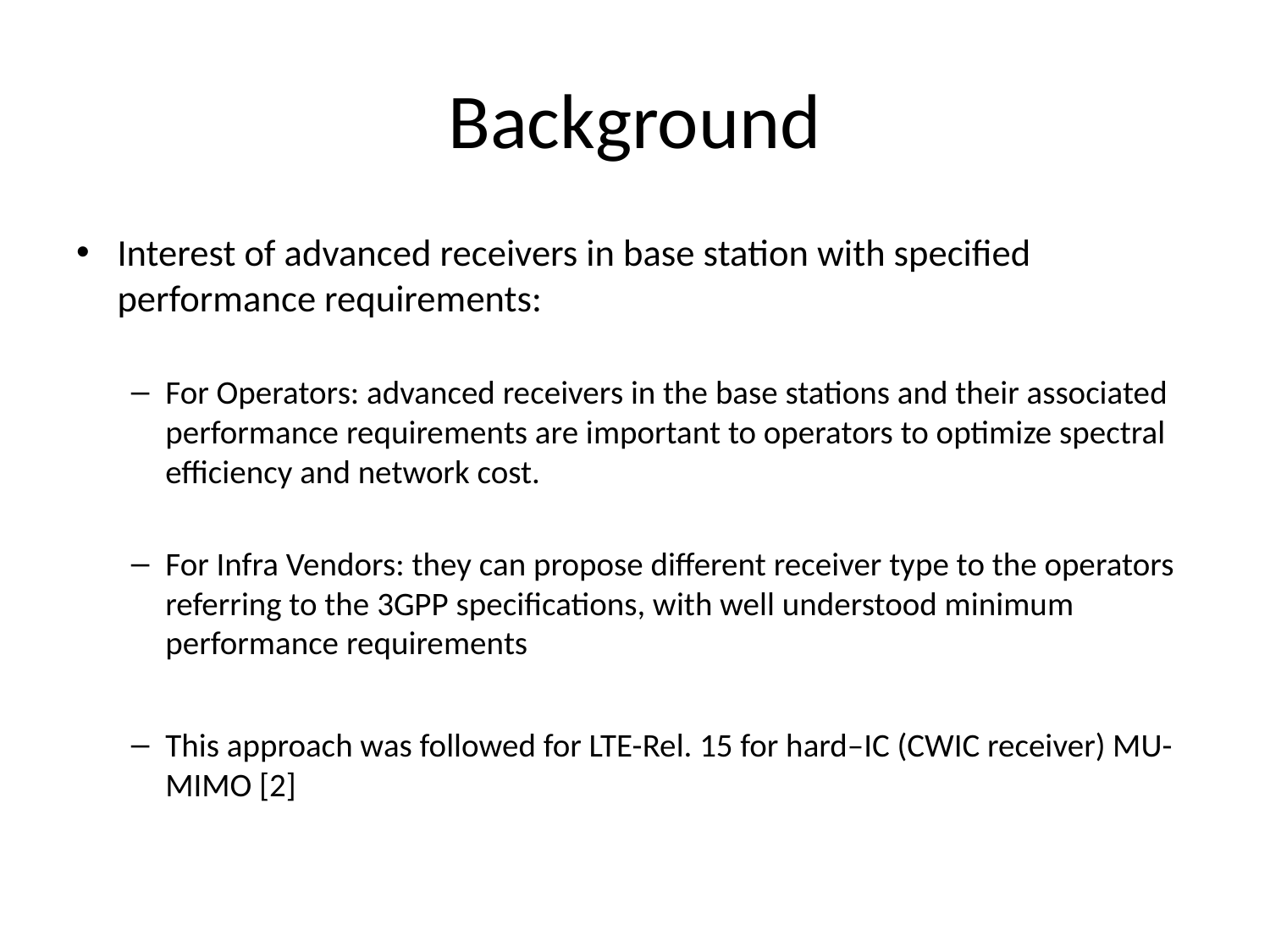

# Background
Interest of advanced receivers in base station with specified performance requirements:
For Operators: advanced receivers in the base stations and their associated performance requirements are important to operators to optimize spectral efficiency and network cost.

For Infra Vendors: they can propose different receiver type to the operators referring to the 3GPP specifications, with well understood minimum performance requirements

This approach was followed for LTE-Rel. 15 for hard–IC (CWIC receiver) MU-MIMO [2]